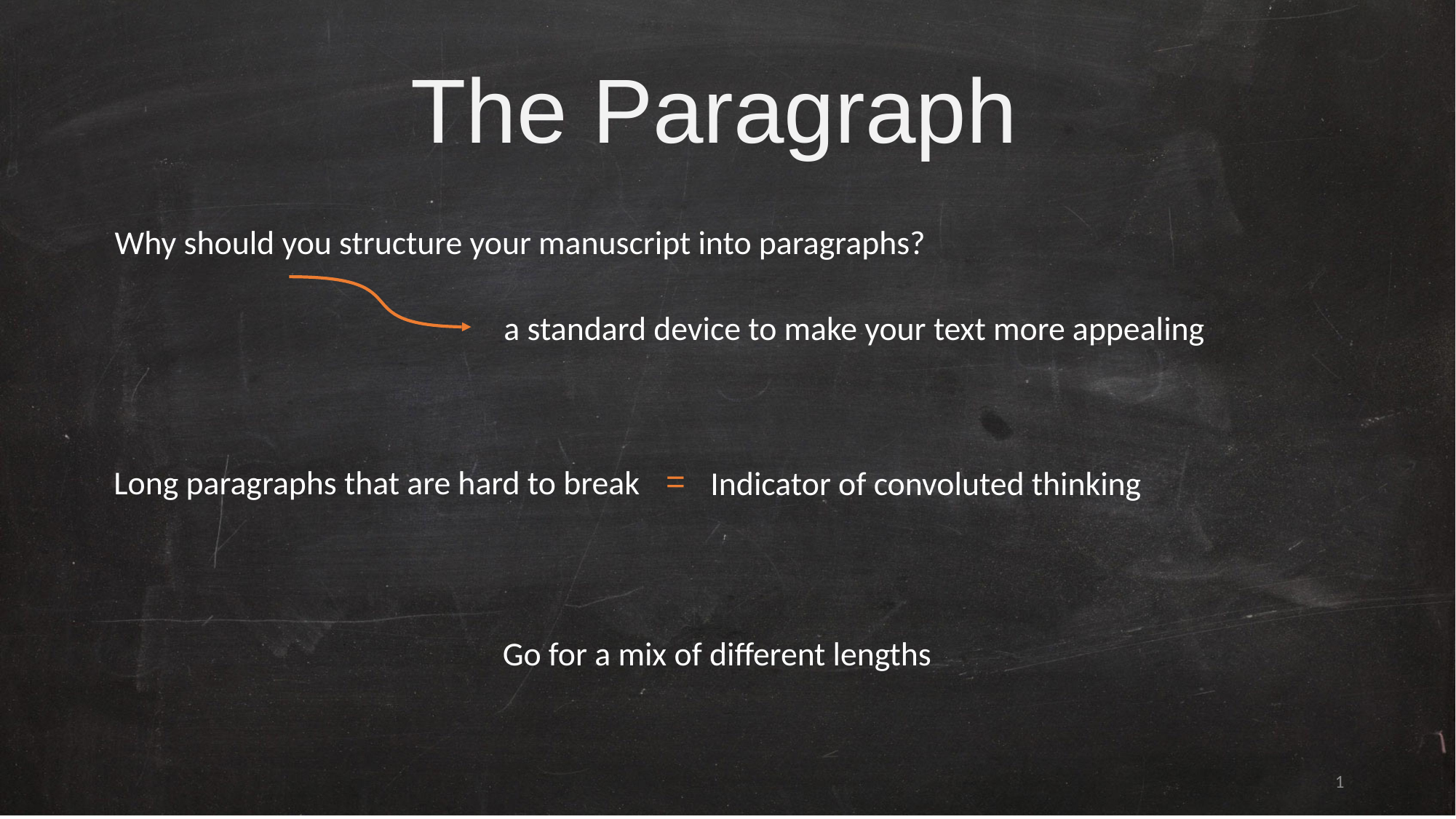

# The Paragraph
Why should you structure your manuscript into paragraphs?
a standard device to make your text more appealing
=
Long paragraphs that are hard to break
Indicator of convoluted thinking
Go for a mix of different lengths
1